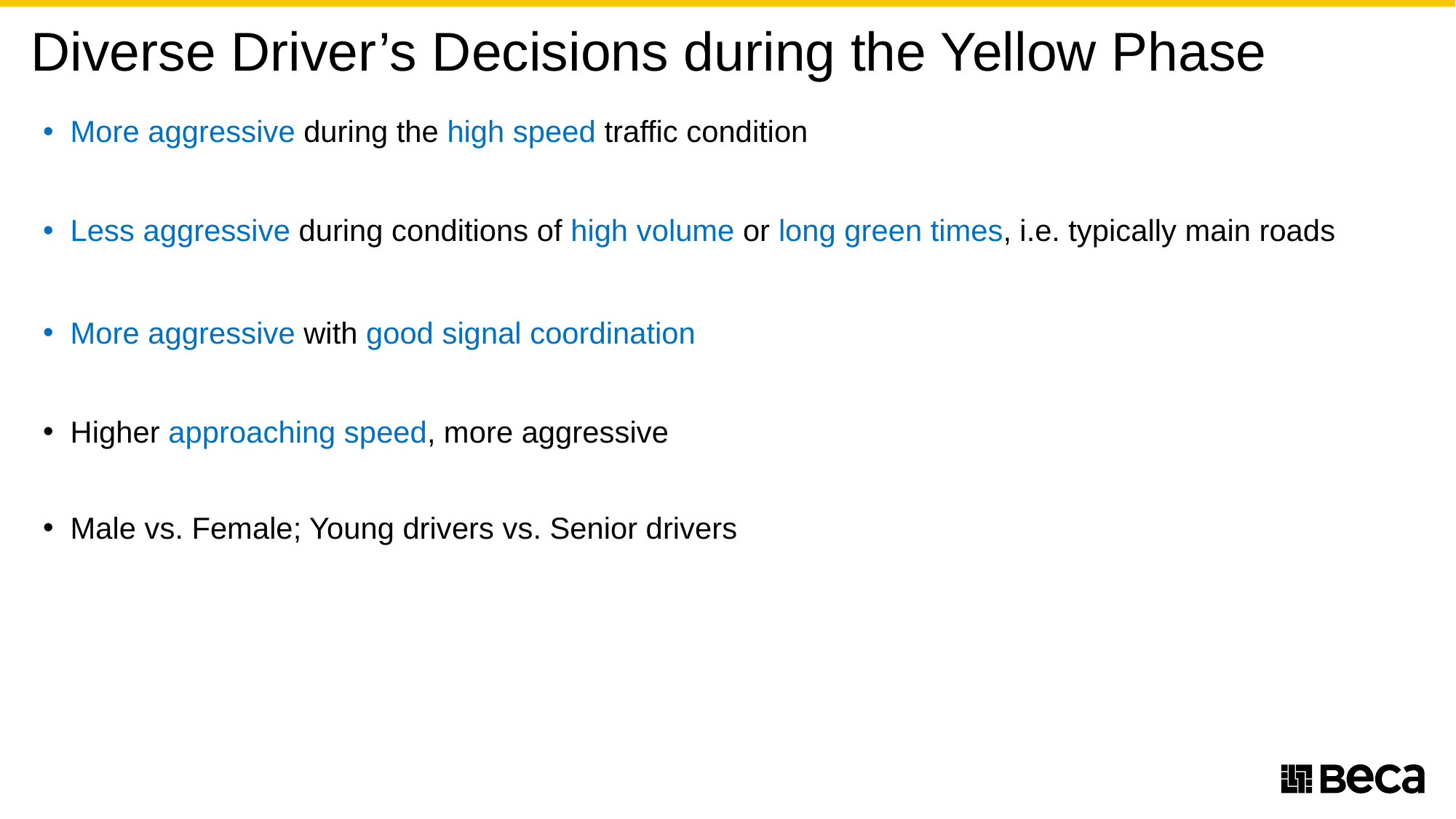

# Diverse Driver’s Decisions during the Yellow Phase
More aggressive during the high speed traffic condition

Less aggressive during conditions of high volume or long green times, i.e. typically main roads

More aggressive with good signal coordination

Higher approaching speed, more aggressive

Male vs. Female; Young drivers vs. Senior drivers